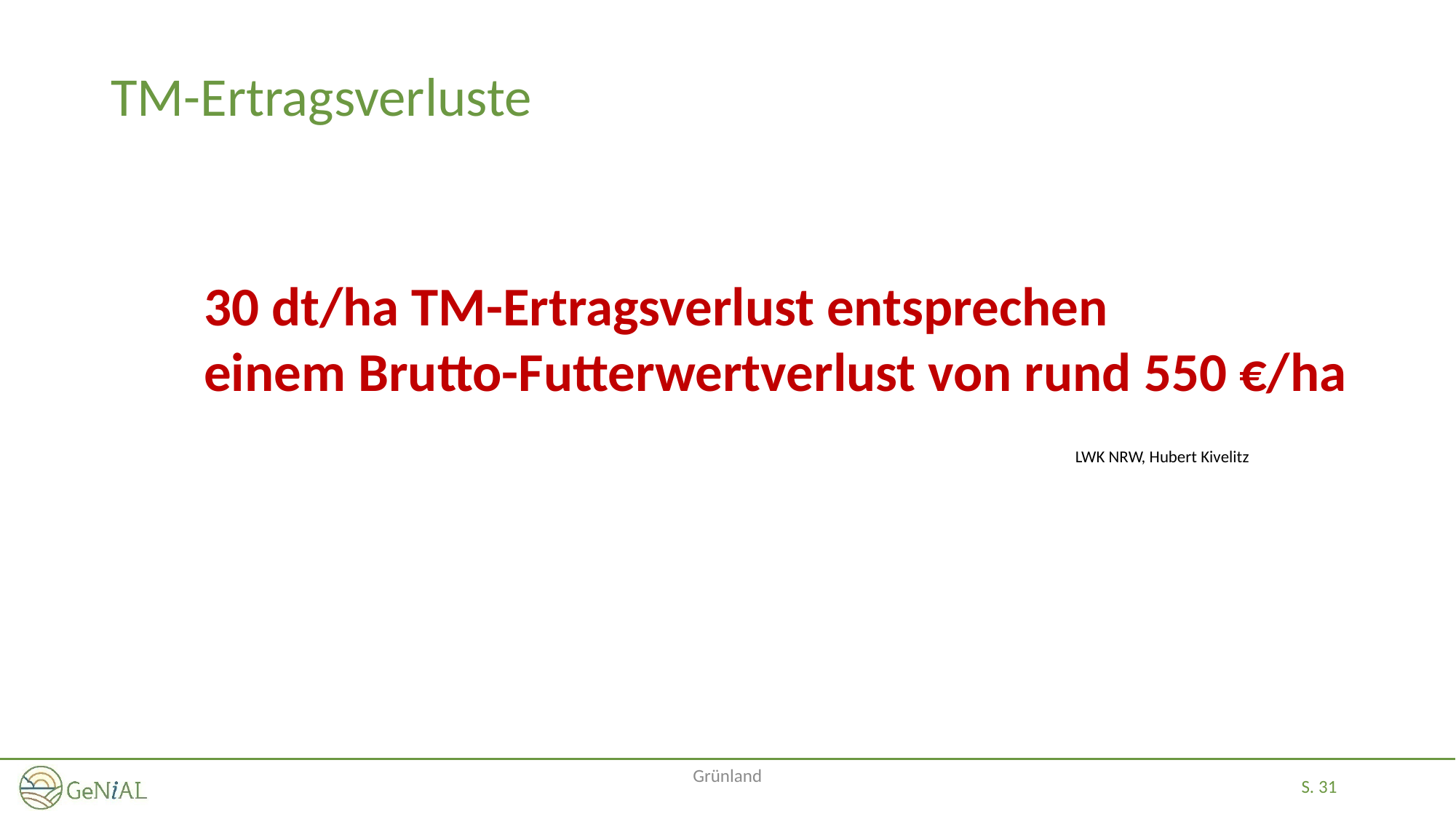

# TM-Ertragsverluste
30 dt/ha TM-Ertragsverlust entsprechen
einem Brutto-Futterwertverlust von rund 550 €/ha
LWK NRW, Hubert Kivelitz
Grünland